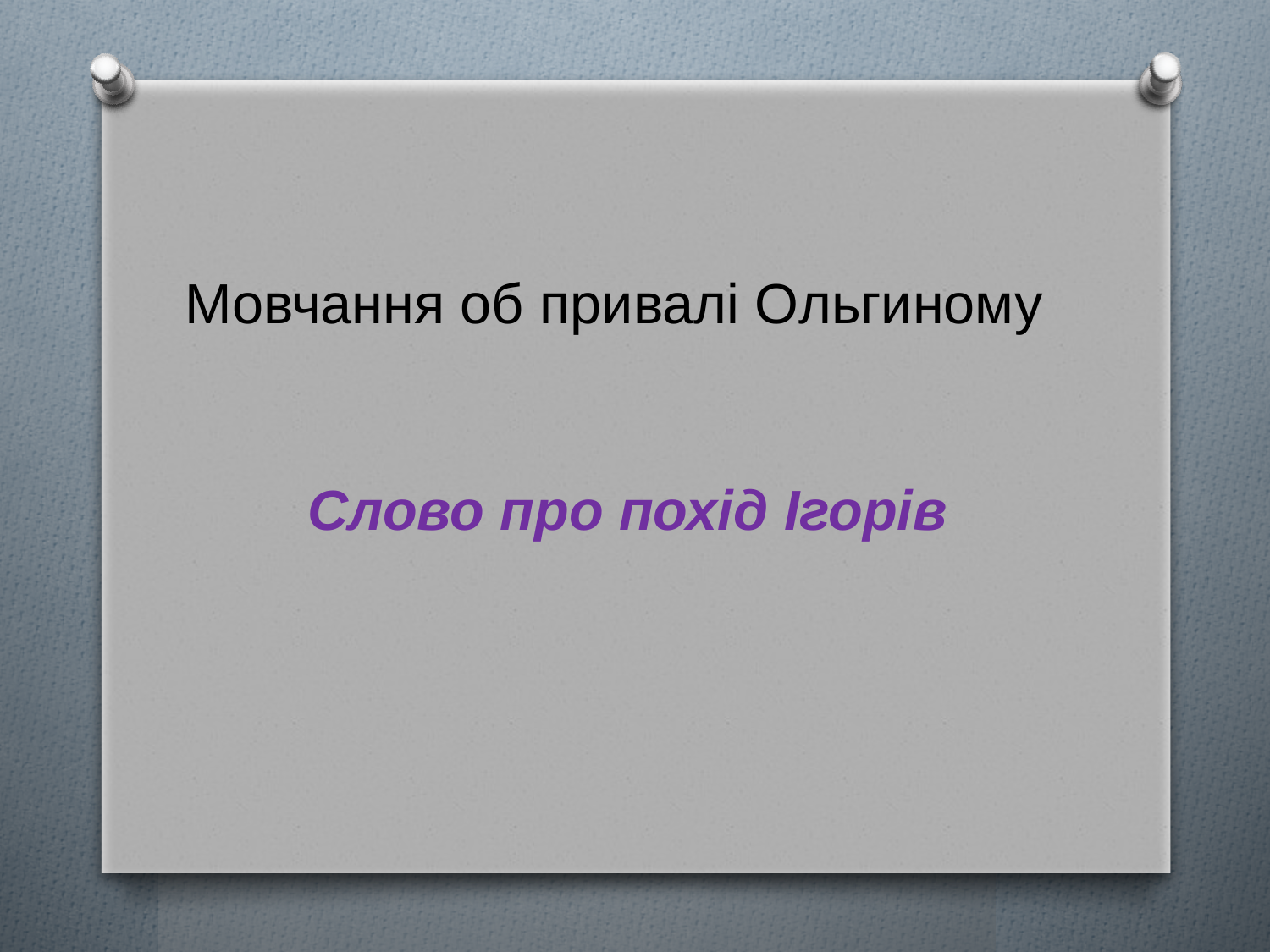

Мовчання об привалі Ольгиному

Слово про похід Ігорів